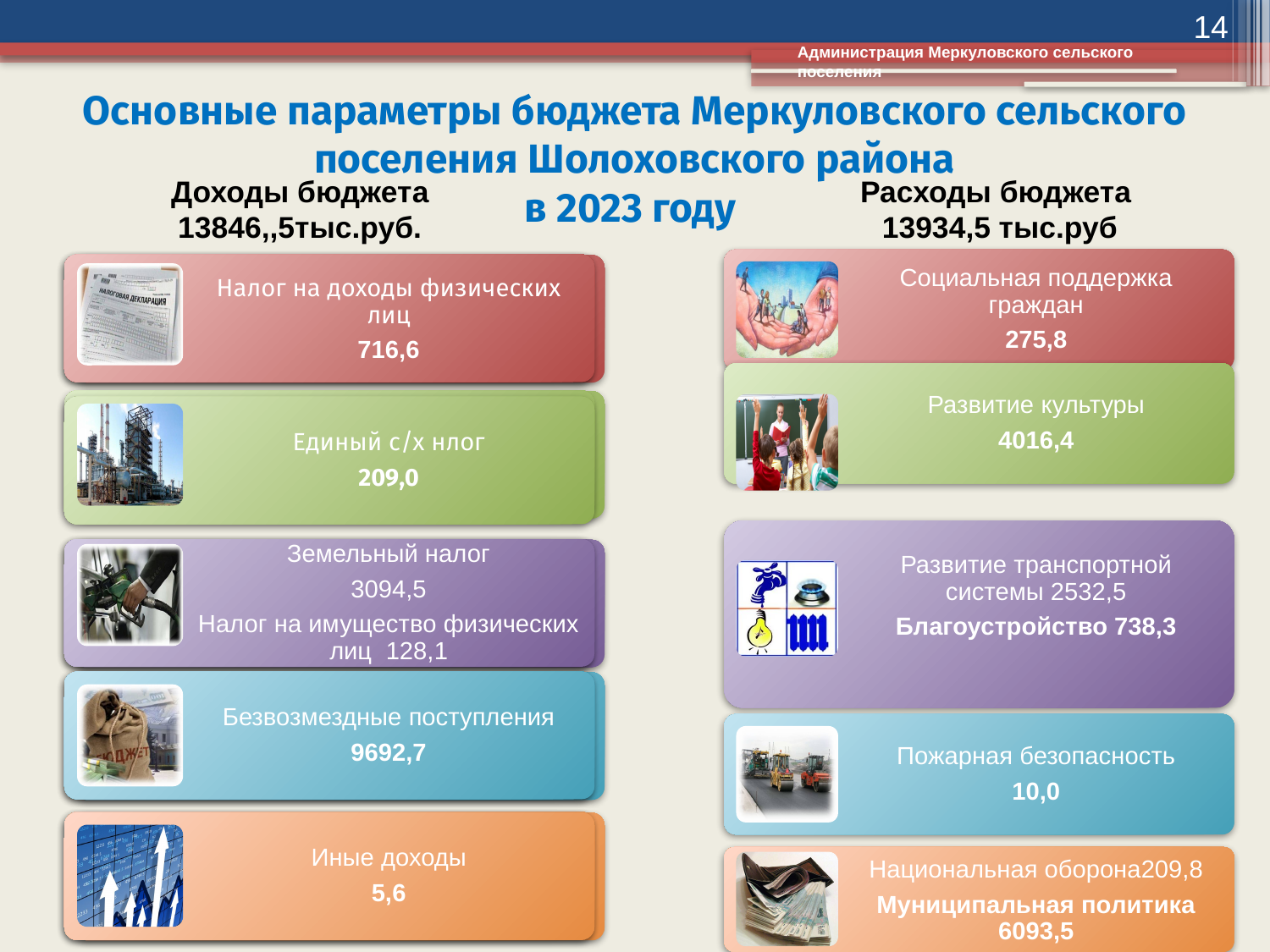

14
Администрация Меркуловского сельского поселения
Основные параметры бюджета Меркуловского сельского поселения Шолоховского района
в 2023 году
Доходы бюджета
13846,,5тыс.руб.

Расходы бюджета
13934,5 тыс.руб
Социальная поддержка граждан
275,8
Развитие культуры
4016,4
Развитие транспортной системы 2532,5
Благоустройство 738,3

Пожарная безопасность
10,0

Национальная оборона209,8
Муниципальная политика 6093,5

Налог на доходы физических лиц
716,6

Единый с/х нлог
209,0
Земельный налог
3094,5
Налог на имущество физических лиц  128,1
Безвозмездные поступления
9692,7
Иные доходы
5,6

Налог на доходы физических лиц
287,3

Налог на совокупный доход
8,9
Налог на имущество
1025,4
Безвозмездные поступления
6356,5
Иные доходы
240,2

Налог на доходы физических лиц
287,3

Налог на совокупный доход
8,9
Налог на имущество
1025,4
Безвозмездные поступления
6356,5
Иные доходы
240,2